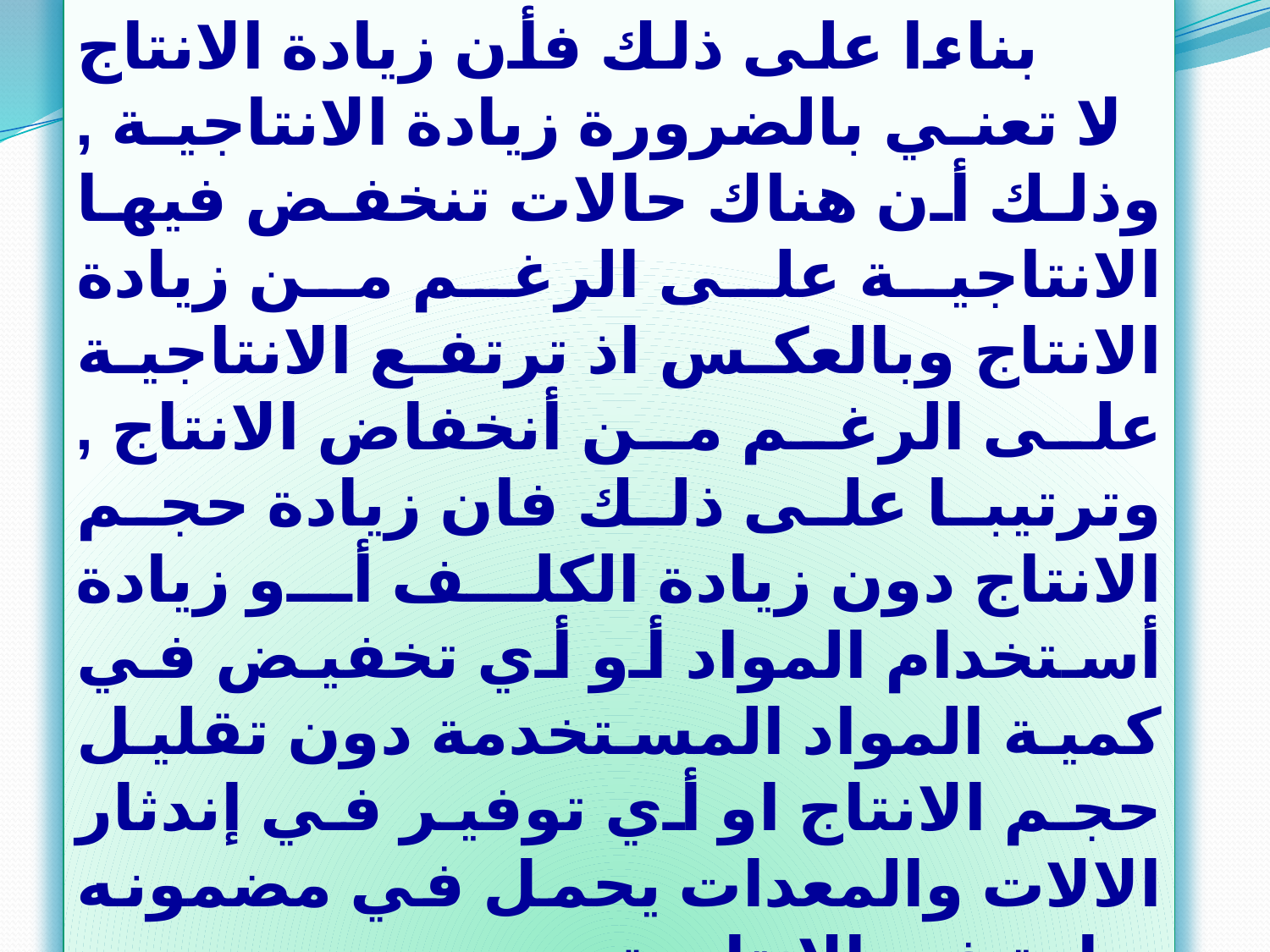

بناءا على ذلك فأن زيادة الانتاج - لا تعني بالضرورة زيادة الانتاجية , وذلك أن هناك حالات تنخفض فيها الانتاجية على الرغم من زيادة الانتاج وبالعكس اذ ترتفع الانتاجية على الرغم من أنخفاض الانتاج , وترتيبا على ذلك فان زيادة حجم الانتاج دون زيادة الكلف أو زيادة أستخدام المواد أو أي تخفيض في كمية المواد المستخدمة دون تقليل حجم الانتاج او أي توفير في إندثار الالات والمعدات يحمل في مضمونه زيادة في الانتاجية .